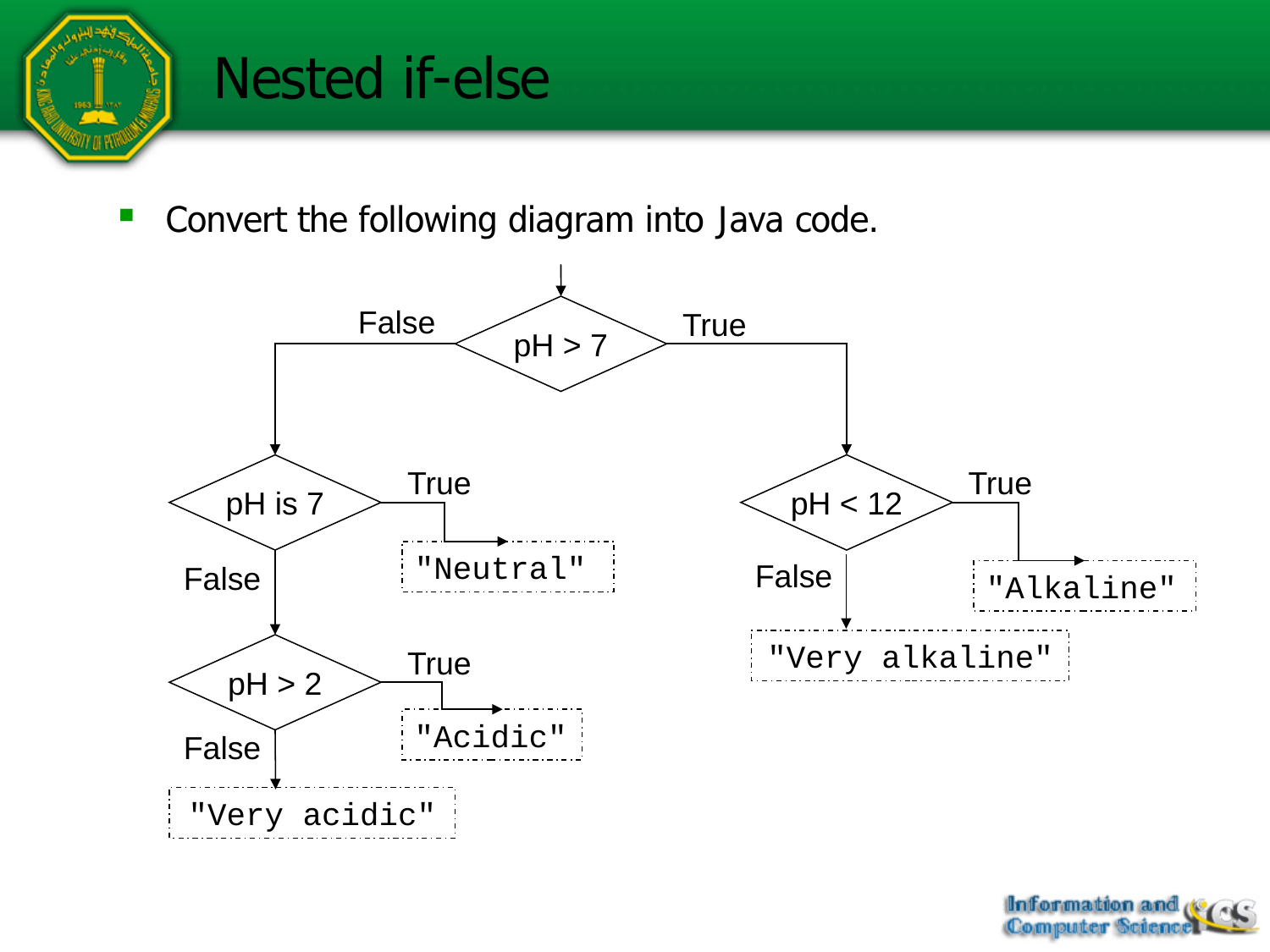

# Nested if-else
Convert the following diagram into Java code.

False
pH > 7
True
pH is 7
pH < 12
True
"Neutral"
True
"Alkaline"
False
False

"Very alkaline"
pH > 2
True
"Acidic"
False

"Very acidic"